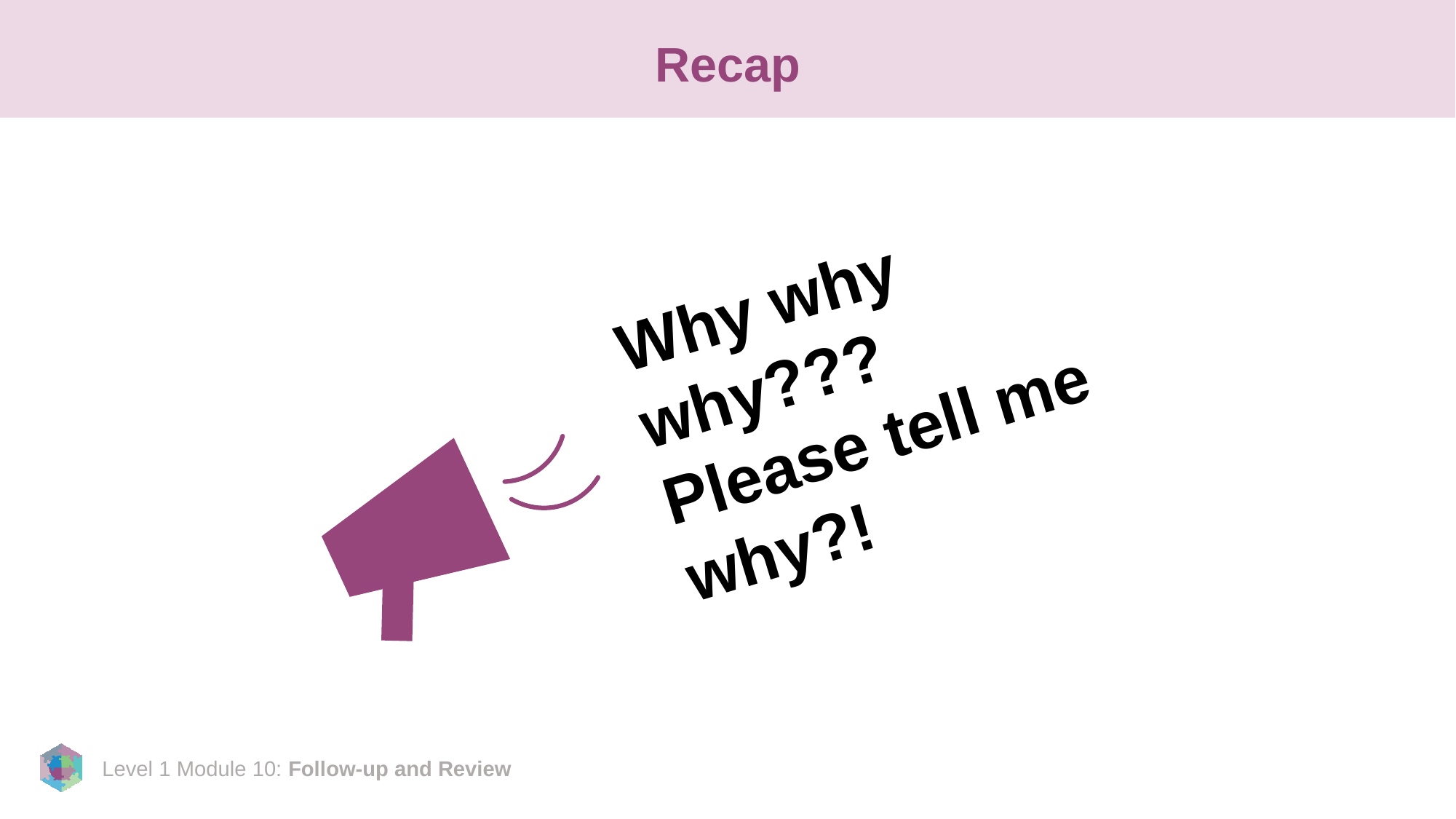

# Recap
Why why why???
Please tell me why?!